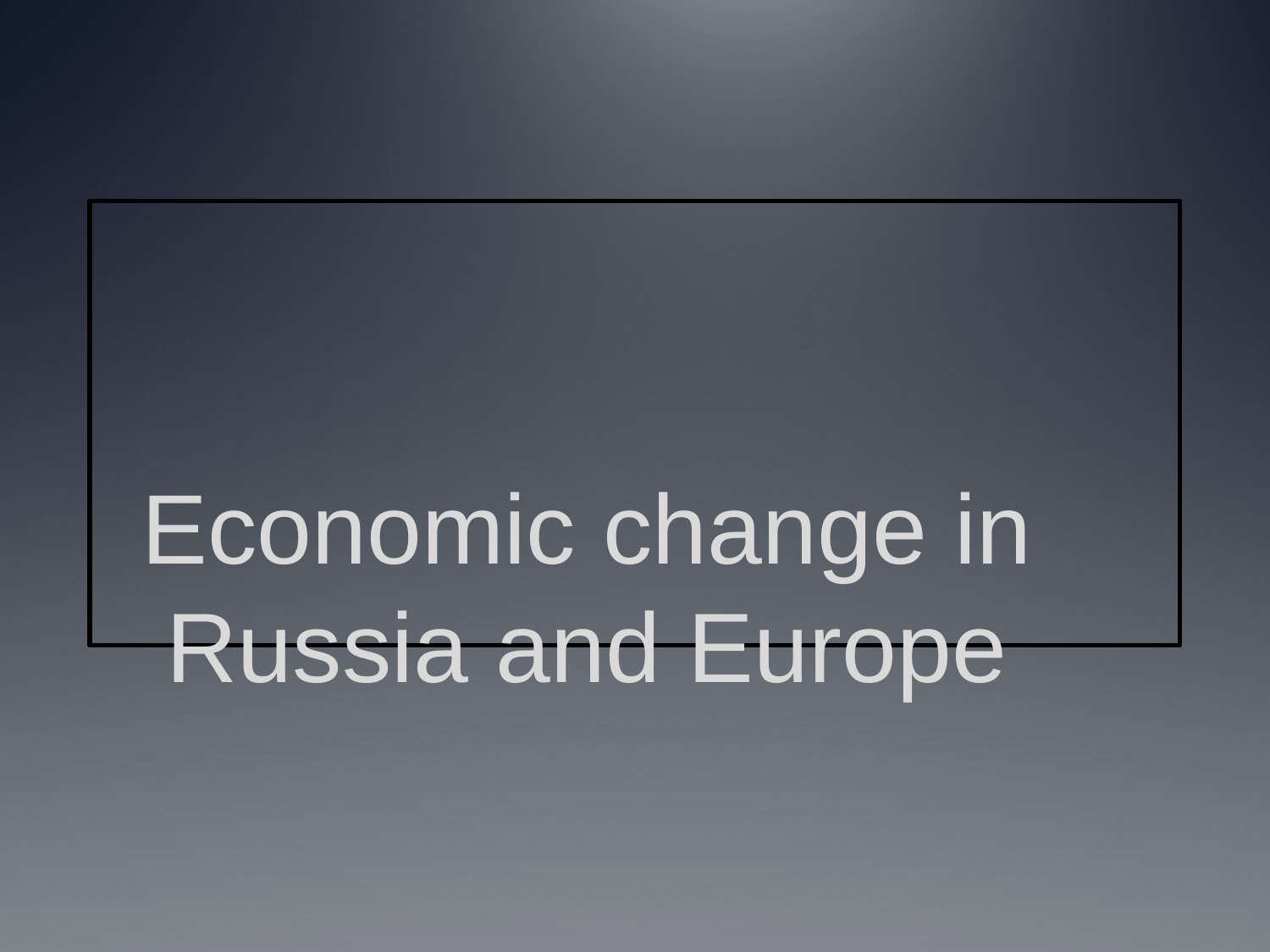

# Economic change in Russia and Europe